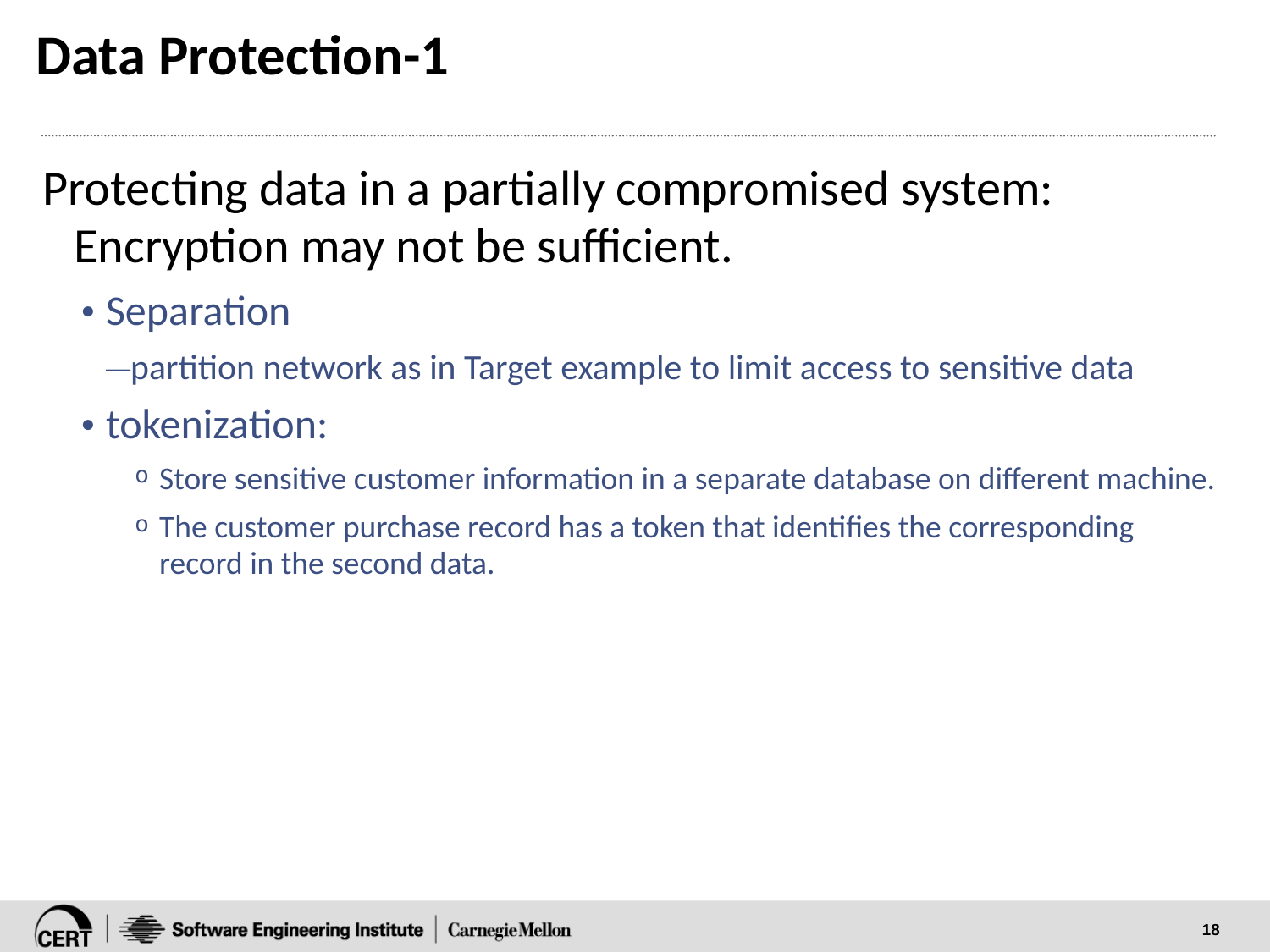

# Data Protection-1
Protecting data in a partially compromised system:  Encryption may not be sufficient.
Separation
partition network as in Target example to limit access to sensitive data
tokenization:
Store sensitive customer information in a separate database on different machine.
The customer purchase record has a token that identifies the corresponding record in the second data.